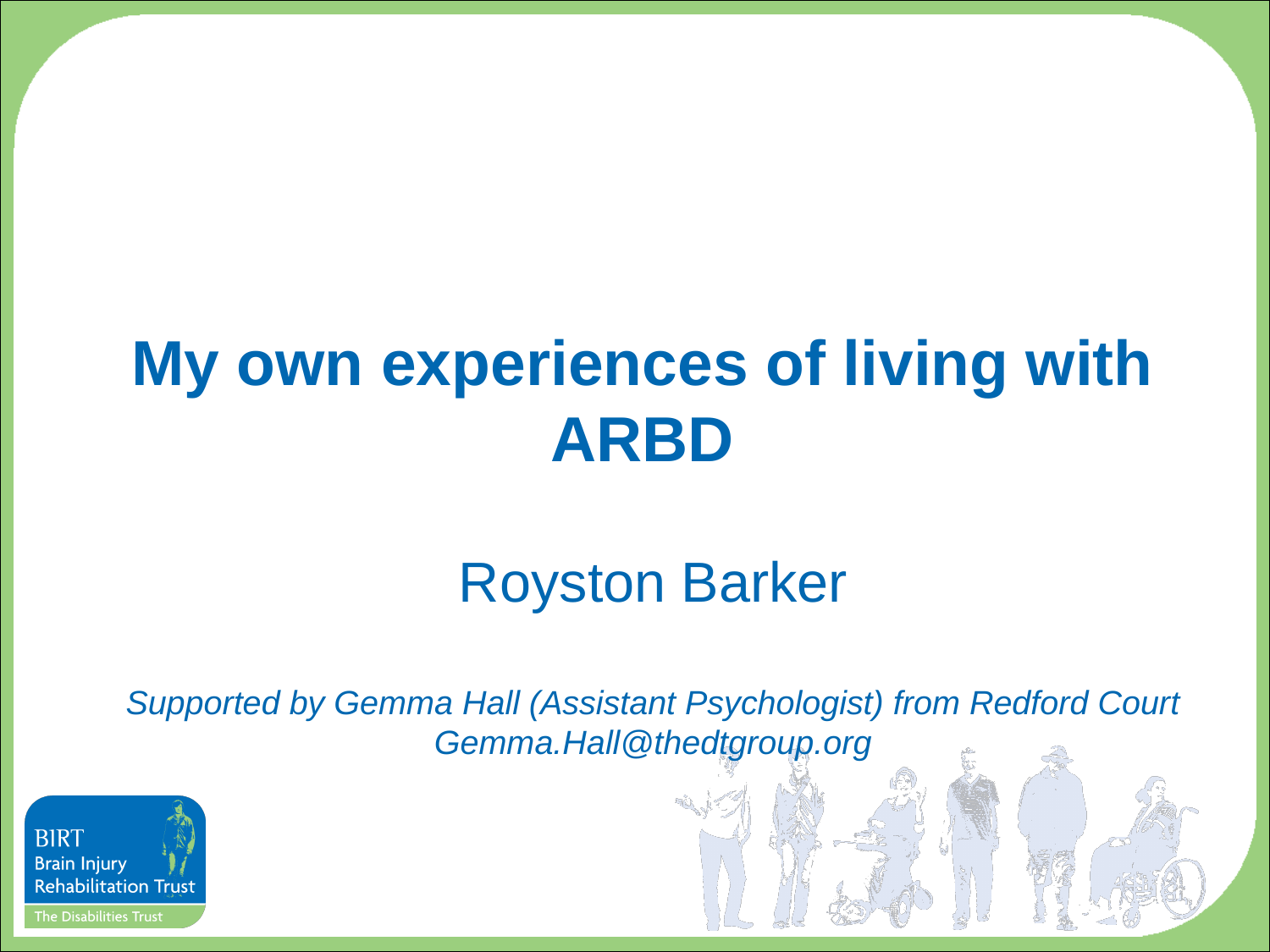

# My own experiences of living with ARBD
Royston Barker

Supported by Gemma Hall (Assistant Psychologist) from Redford Court
Gemma.Hall@thedtgroup.org